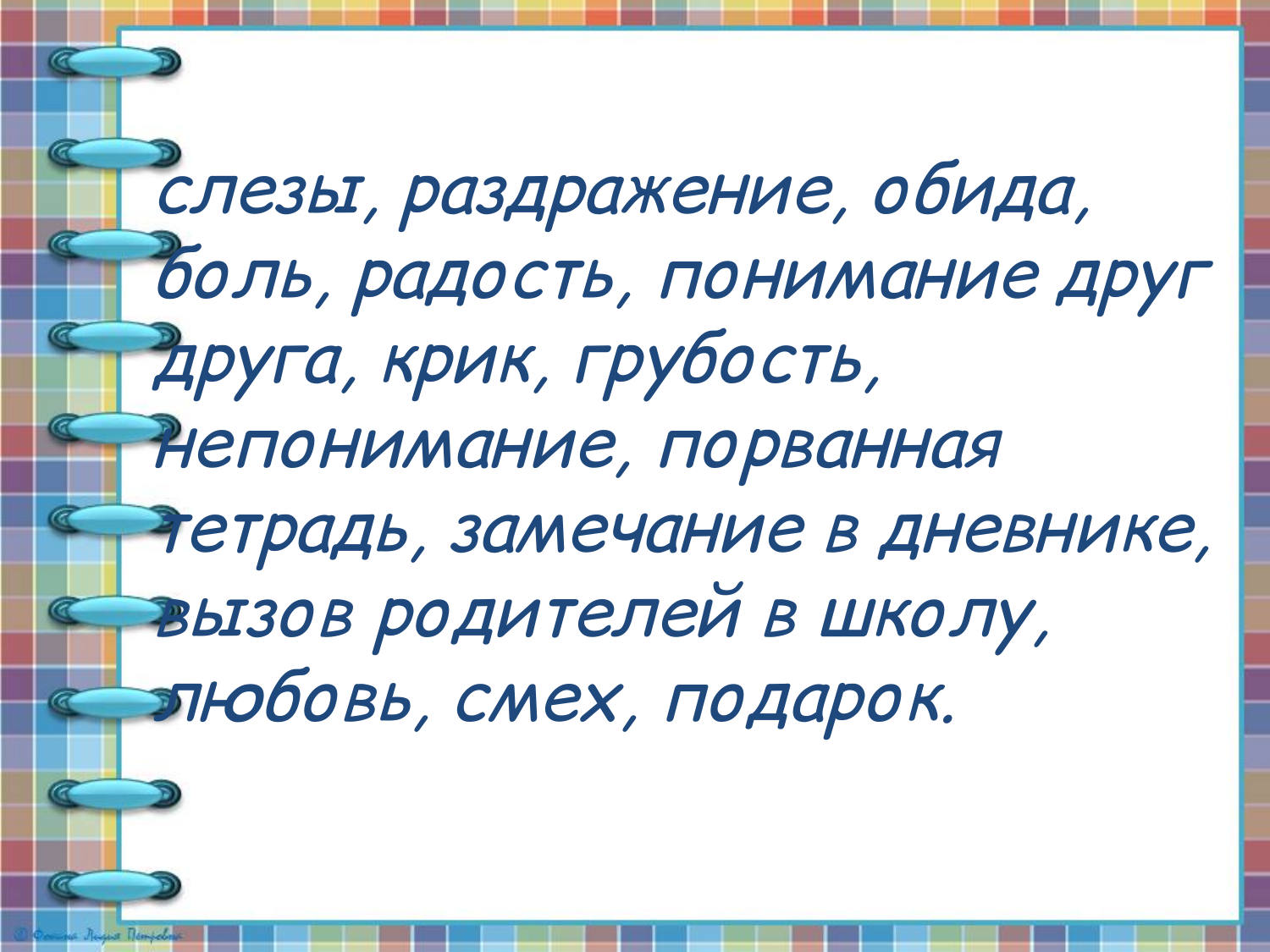

#
слезы, раздражение, обида, боль, радость, понимание друг друга, крик, грубость, непонимание, порванная тетрадь, замечание в дневнике, вызов родителей в школу, любовь, смех, подарок.